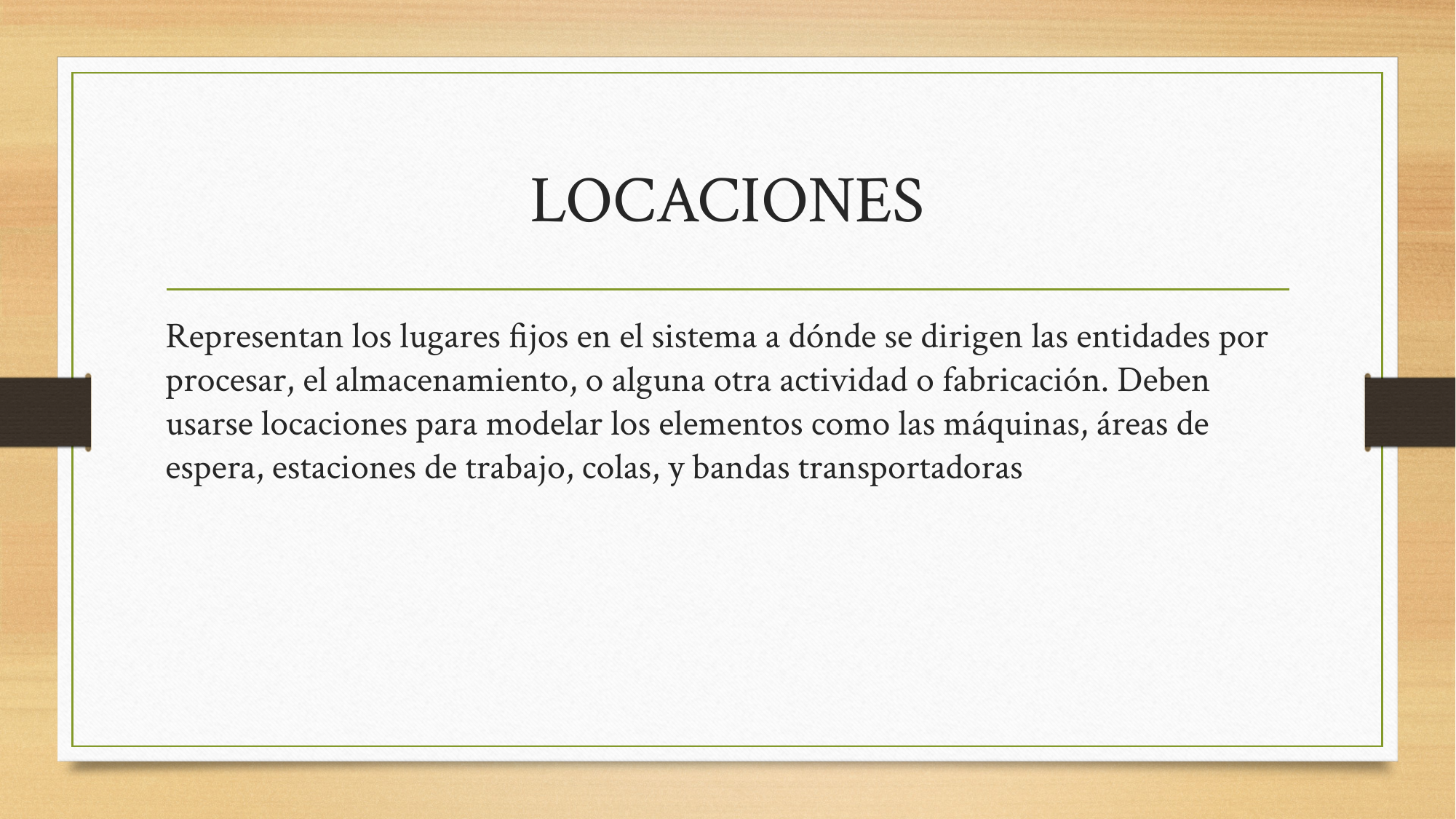

# LOCACIONES
Representan los lugares fijos en el sistema a dónde se dirigen las entidades por procesar, el almacenamiento, o alguna otra actividad o fabricación. Deben usarse locaciones para modelar los elementos como las máquinas, áreas de espera, estaciones de trabajo, colas, y bandas transportadoras